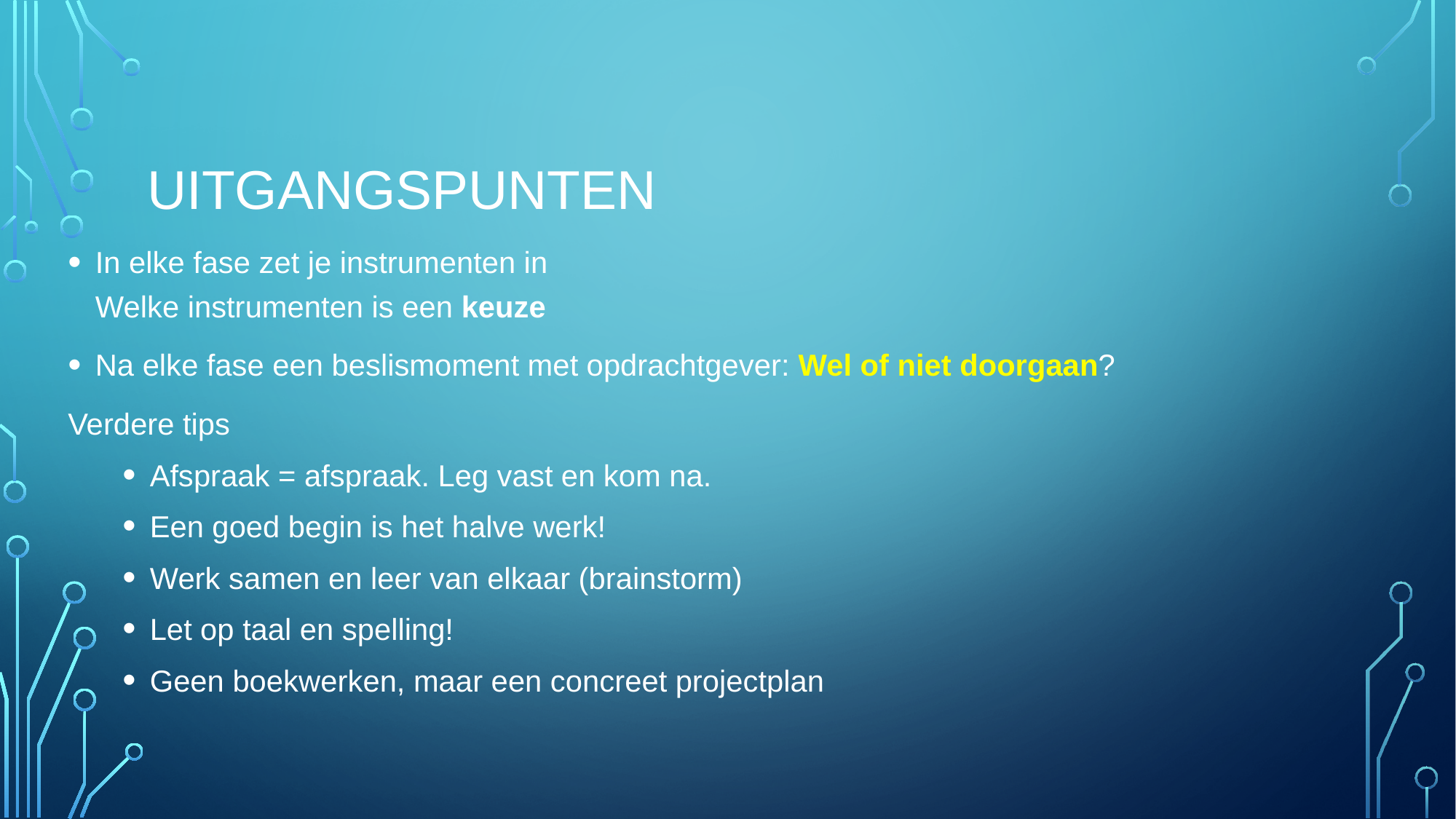

# Uitgangspunten
In elke fase zet je instrumenten in
Welke instrumenten is een keuze
Na elke fase een beslismoment met opdrachtgever: Wel of niet doorgaan?
Verdere tips
Afspraak = afspraak. Leg vast en kom na.
Een goed begin is het halve werk!
Werk samen en leer van elkaar (brainstorm)
Let op taal en spelling!
Geen boekwerken, maar een concreet projectplan